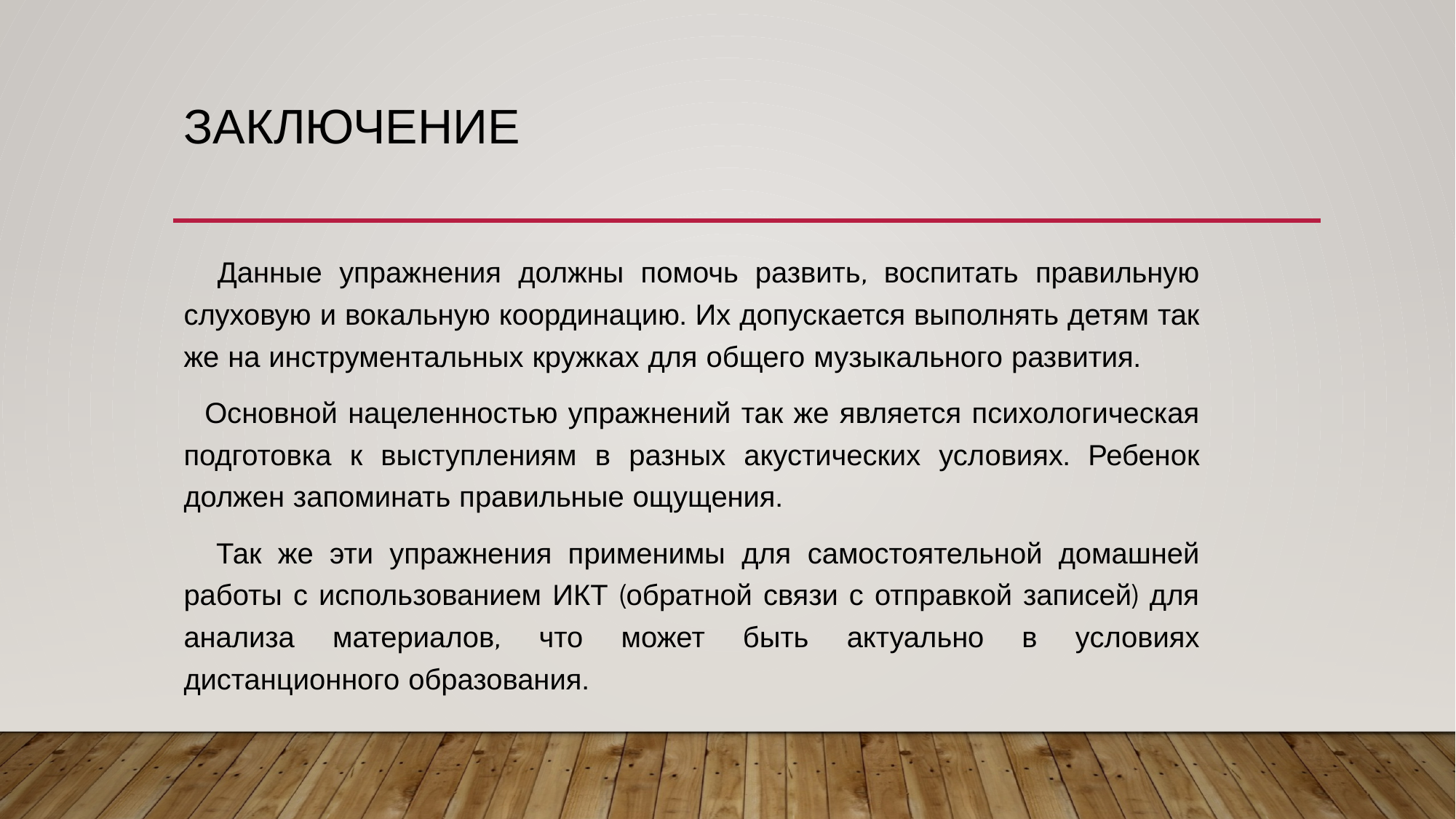

# Заключение
  Данные упражнения должны помочь развить, воспитать правильную слуховую и вокальную координацию. Их допускается выполнять детям так же на инструментальных кружках для общего музыкального развития.
  Основной нацеленностью упражнений так же является психологическая подготовка к выступлениям в разных акустических условиях. Ребенок должен запоминать правильные ощущения.
  Так же эти упражнения применимы для самостоятельной домашней работы с использованием ИКТ (обратной связи с отправкой записей) для анализа материалов, что может быть актуально в условиях дистанционного образования.